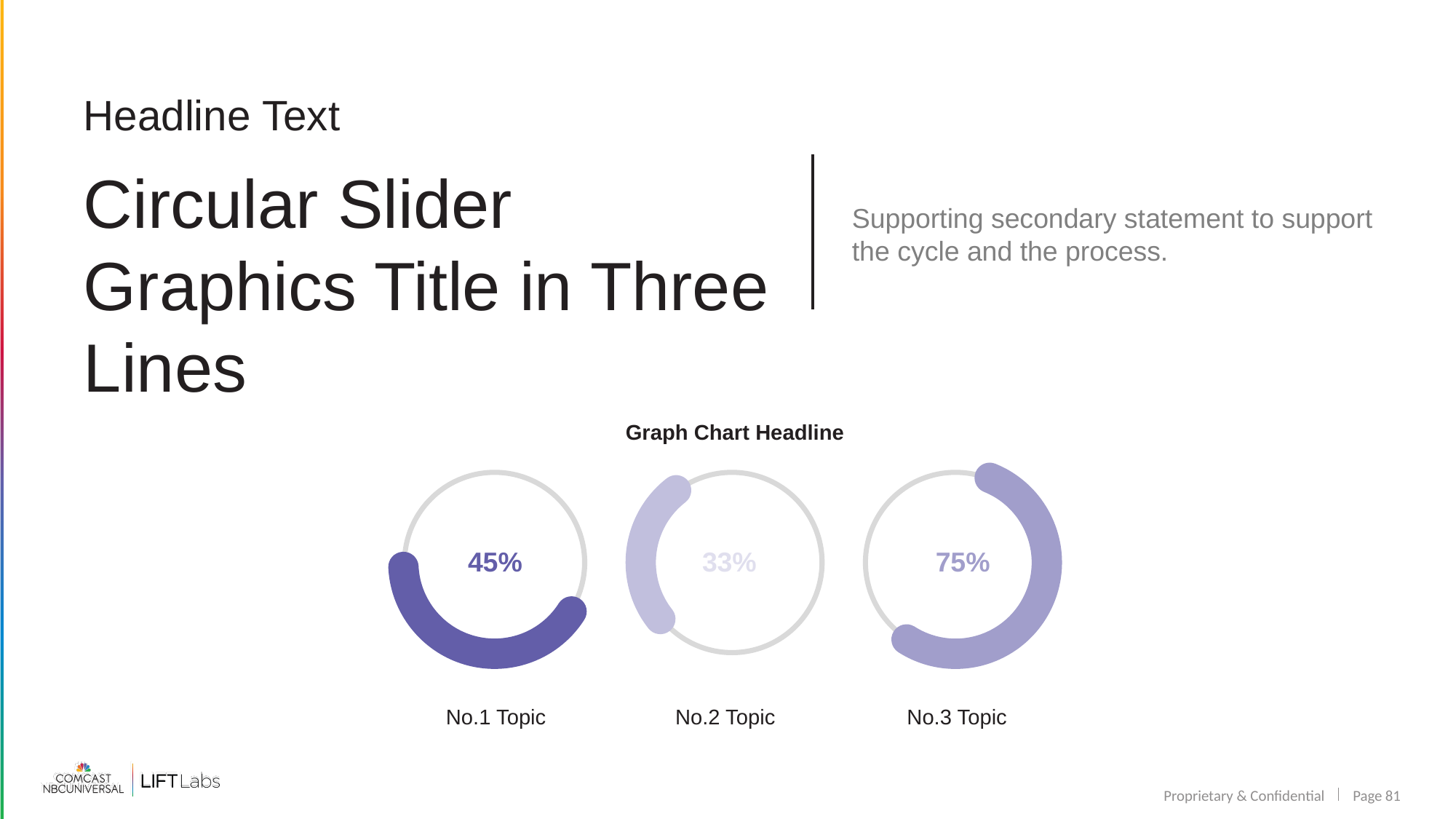

Headline Text
Circular Slider Graphics Title in Three Lines
Supporting secondary statement to support the cycle and the process.
Graph Chart Headline

45%
33%
75%
No.1 Topic
No.2 Topic
No.3 Topic